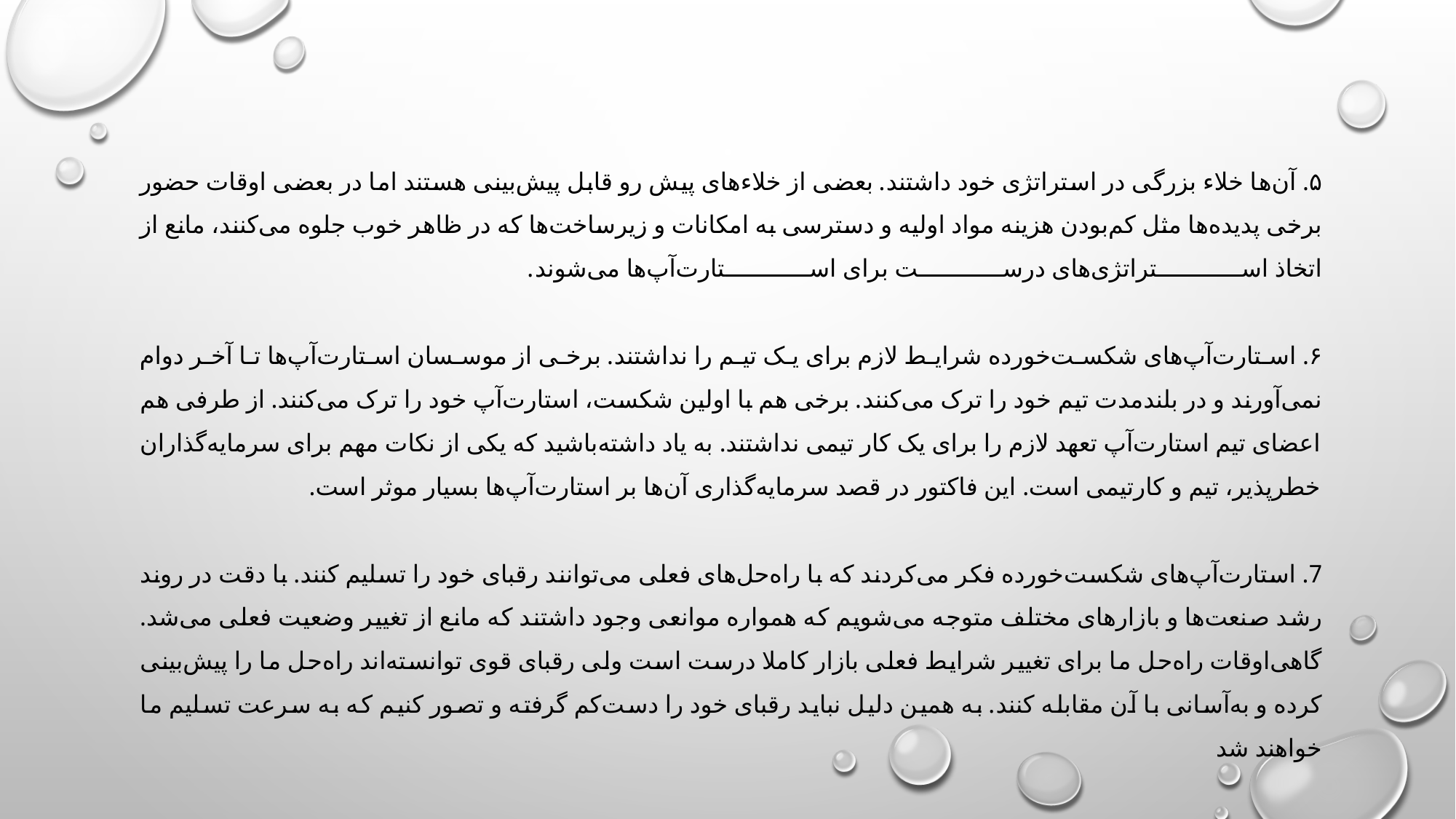

۵. آن‌ها خلاء بزرگی در استراتژی خود داشتند. بعضی از خلاء‌های پیش رو قابل پیش‌بینی هستند اما در بعضی اوقات حضور برخی پدیده‌ها مثل کم‌بودن هزینه مواد اولیه و دسترسی به امکانات و زیرساخت‌ها که در ظاهر خوب جلوه می‌کنند، مانع از اتخاذ استراتژی‌های درست برای استارت‌آپ‌ها می‌شوند.
۶. استارت‌آپ‌های شکست‌خورده شرایط لازم برای یک تیم را نداشتند. برخی از موسسان استارت‌آپ‌ها تا آخر دوام نمی‌آورند و در بلندمدت تیم خود را ترک می‌کنند. برخی هم با اولین شکست، استارت‌آپ خود را ترک می‌کنند. از طرفی هم اعضای تیم استارت‌آپ تعهد لازم را برای یک کار تیمی نداشتند. به یاد داشته‌باشید که یکی از نکات مهم برای سرمایه‌گذاران خطرپذیر، تیم و کارتیمی است. این فاکتور در قصد سرمایه‌گذاری آن‌ها بر استارت‌آپ‌ها بسیار موثر است.

7. استارت‌آپ‌های شکست‌خورده فکر می‌کردند که با راه‌حل‌های فعلی می‌توانند رقبای خود را تسلیم کنند. با دقت در روند رشد صنعت‌ها و بازارهای مختلف متوجه می‌شویم که همواره موانعی وجود داشتند که مانع از تغییر وضعیت فعلی می‌شد. گاهی‌اوقات راه‌حل ما برای تغییر شرایط فعلی بازار کاملا درست است ولی رقبای قوی توانسته‌اند راه‌حل ما را پیش‌بینی کرده و به‌آسانی با آن مقابله کنند. به همین دلیل نباید رقبای خود را دست‌کم گرفته و تصور کنیم که به سرعت تسلیم ما خواهند شد